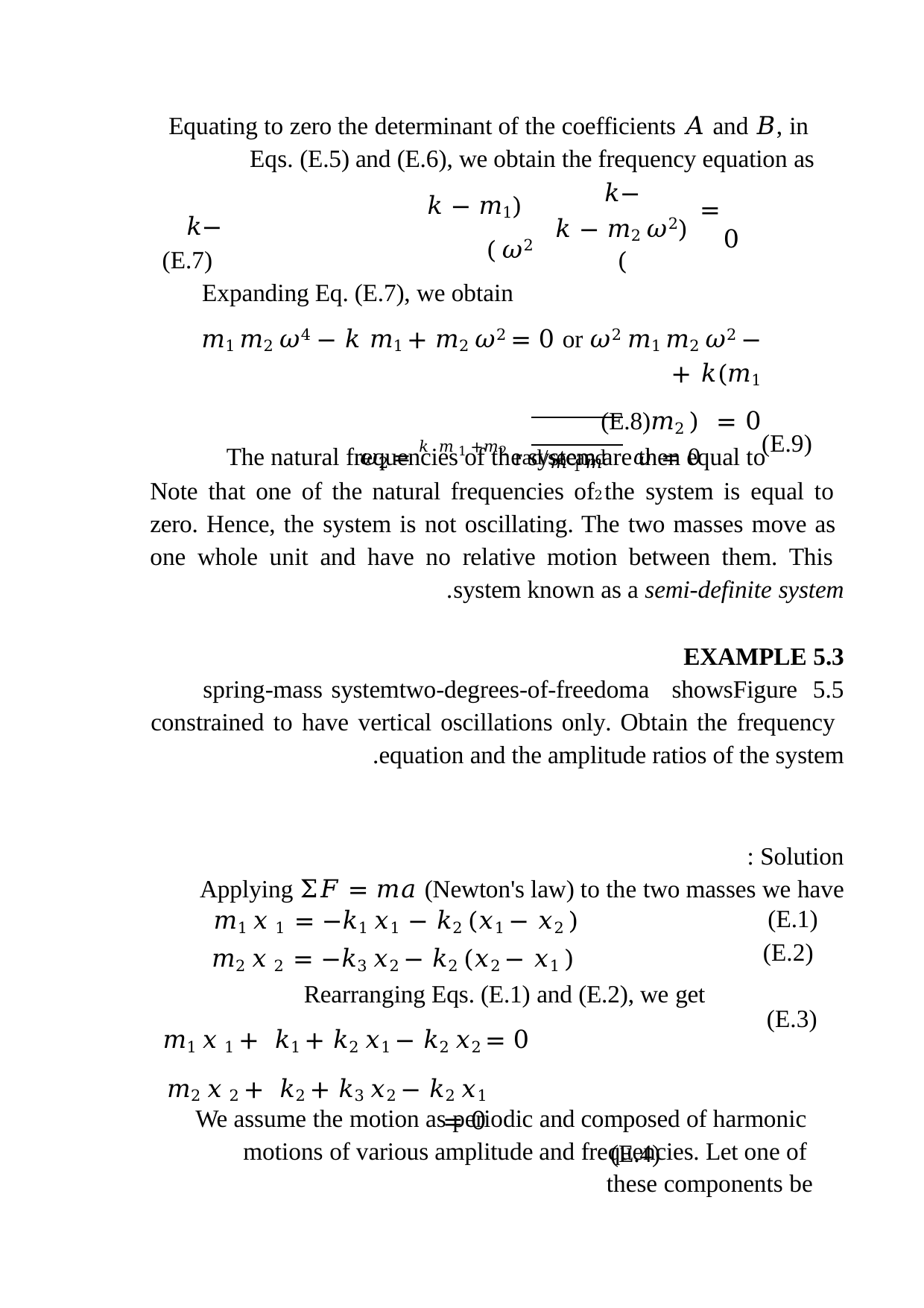

Equating to zero the determinant of the coefficients 𝐴 and 𝐵, in  Eqs. (E.5) and (E.6), we obtain the frequency equation as
−𝑘
(𝑘 − 𝑚2 𝜔2 )
 (𝑘 − 𝑚1 𝜔2 )
  = 0
−𝑘
(E.7)
Expanding Eq. (E.7), we obtain
𝑚1 𝑚2 𝜔4 − 𝑘 𝑚1 + 𝑚2 𝜔2 = 0 or 𝜔2 𝑚1 𝑚2 𝜔2 − 𝑘(𝑚1 +
𝑚2 )  = 0	(E.8)
The natural frequencies of the system are then equal to

(E.9)
𝜔 = 0	and	𝜔2 = 𝑘 𝑚 1 +𝑚2 rad/sec

𝑚 1 𝑚 2
Note that one of the natural frequencies of the system is equal to  zero. Hence, the system is not oscillating. The two masses move as  one whole unit and have no relative motion between them. This  system known as a semi-definite system.

EXAMPLE 5.3
Figure  5.5	shows	a	two-degrees-of-freedom	spring-mass system
constrained to have vertical oscillations only. Obtain the frequency  equation and the amplitude ratios of the system.

Solution :
Applying Σ𝐹 = 𝑚𝑎 (Newton's law) to the two masses we have
𝑚1 𝑥 1  = −𝑘1 𝑥1  − 𝑘2 (𝑥1 − 𝑥2 )
𝑚2 𝑥 2  = −𝑘3 𝑥2 − 𝑘2 (𝑥2 − 𝑥1 )
Rearranging Eqs. (E.1) and (E.2), we get
𝑚1 𝑥 1 + 𝑘1 + 𝑘2 𝑥1 − 𝑘2 𝑥2 = 0
𝑚2 𝑥 2 + 𝑘2 + 𝑘3 𝑥2 − 𝑘2 𝑥1 = 0
(E.4)
(E.1)
(E.2)
(E.3)
We assume the motion as periodic and composed of harmonic  motions of various amplitude and frequencies. Let one of  these components be